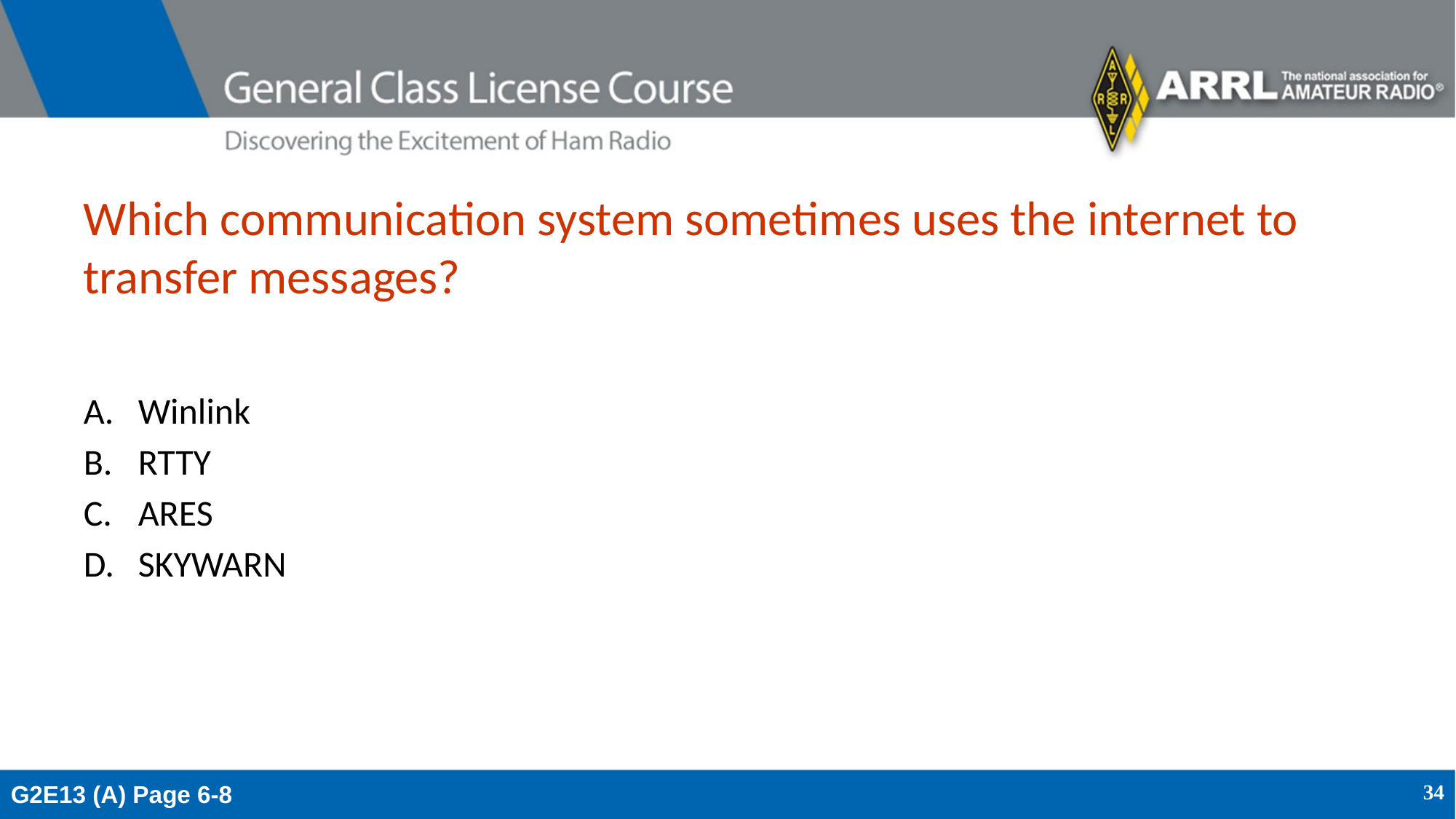

# Which communication system sometimes uses the internet to transfer messages?
Winlink
RTTY
ARES
SKYWARN
G2E13 (A) Page 6-8
34